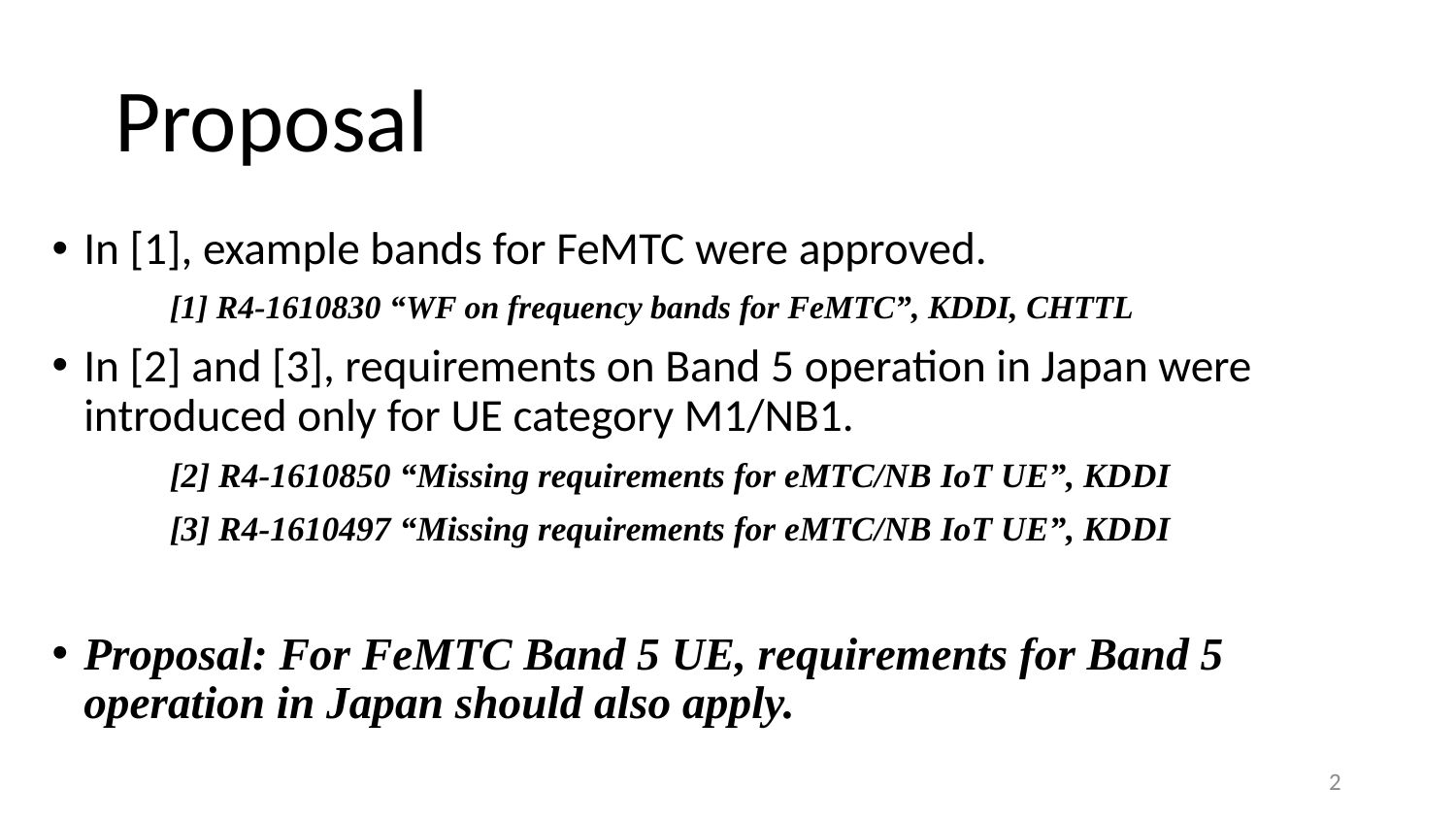

# Proposal
In [1], example bands for FeMTC were approved.
	[1] R4-1610830 “WF on frequency bands for FeMTC”, KDDI, CHTTL
In [2] and [3], requirements on Band 5 operation in Japan were introduced only for UE category M1/NB1.
	[2] R4-1610850 “Missing requirements for eMTC/NB IoT UE”, KDDI
	[3] R4-1610497 “Missing requirements for eMTC/NB IoT UE”, KDDI

Proposal: For FeMTC Band 5 UE, requirements for Band 5 operation in Japan should also apply.
2